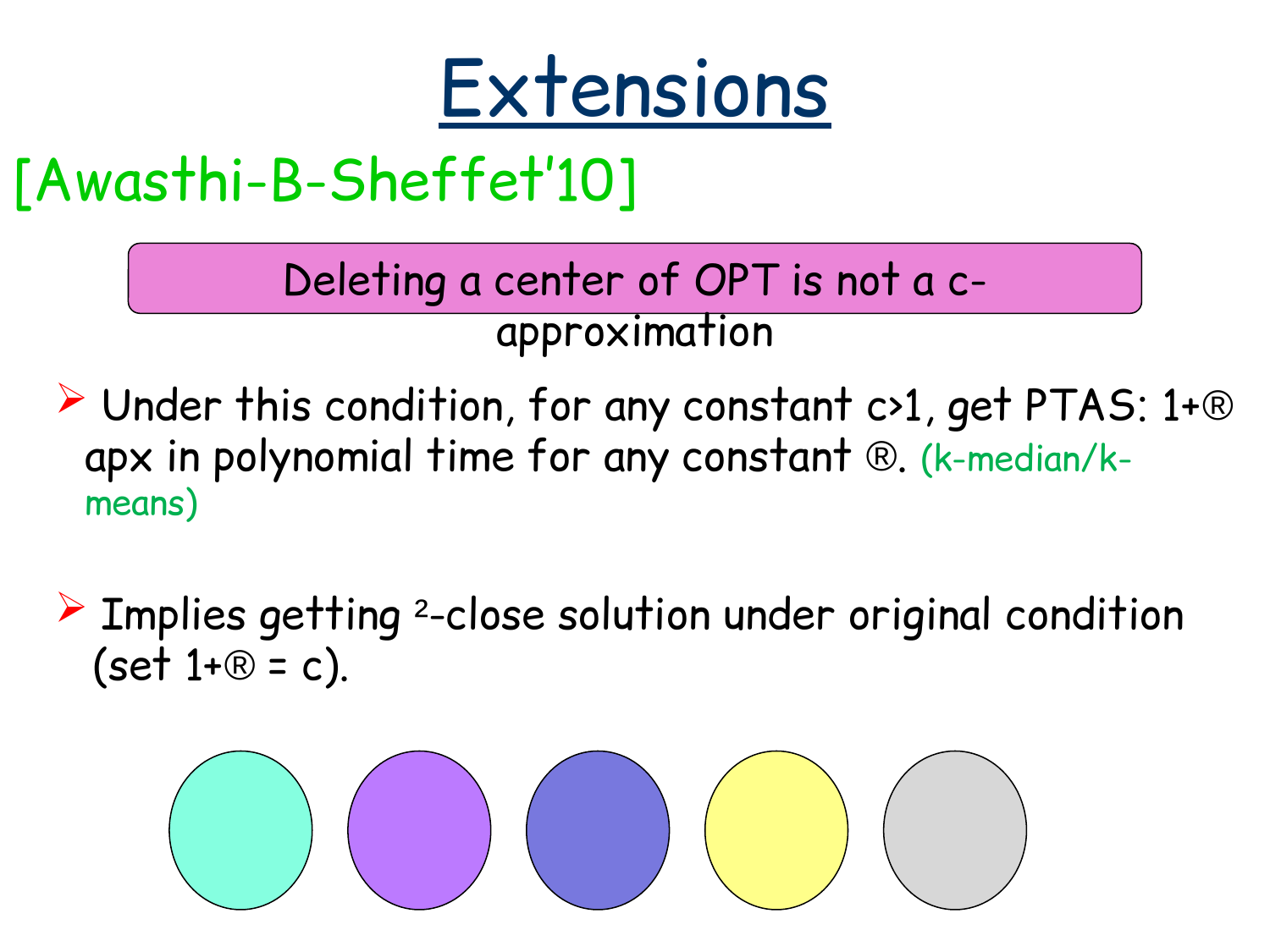

# Extensions
[Awasthi-B-Sheffet’10]
Deleting a center of OPT is not a c-approximation
 Under this condition, for any constant c>1, get PTAS: 1+® apx in polynomial time for any constant ®. (k-median/k-means)

 Implies getting ²-close solution under original condition
   (set 1+® = c).